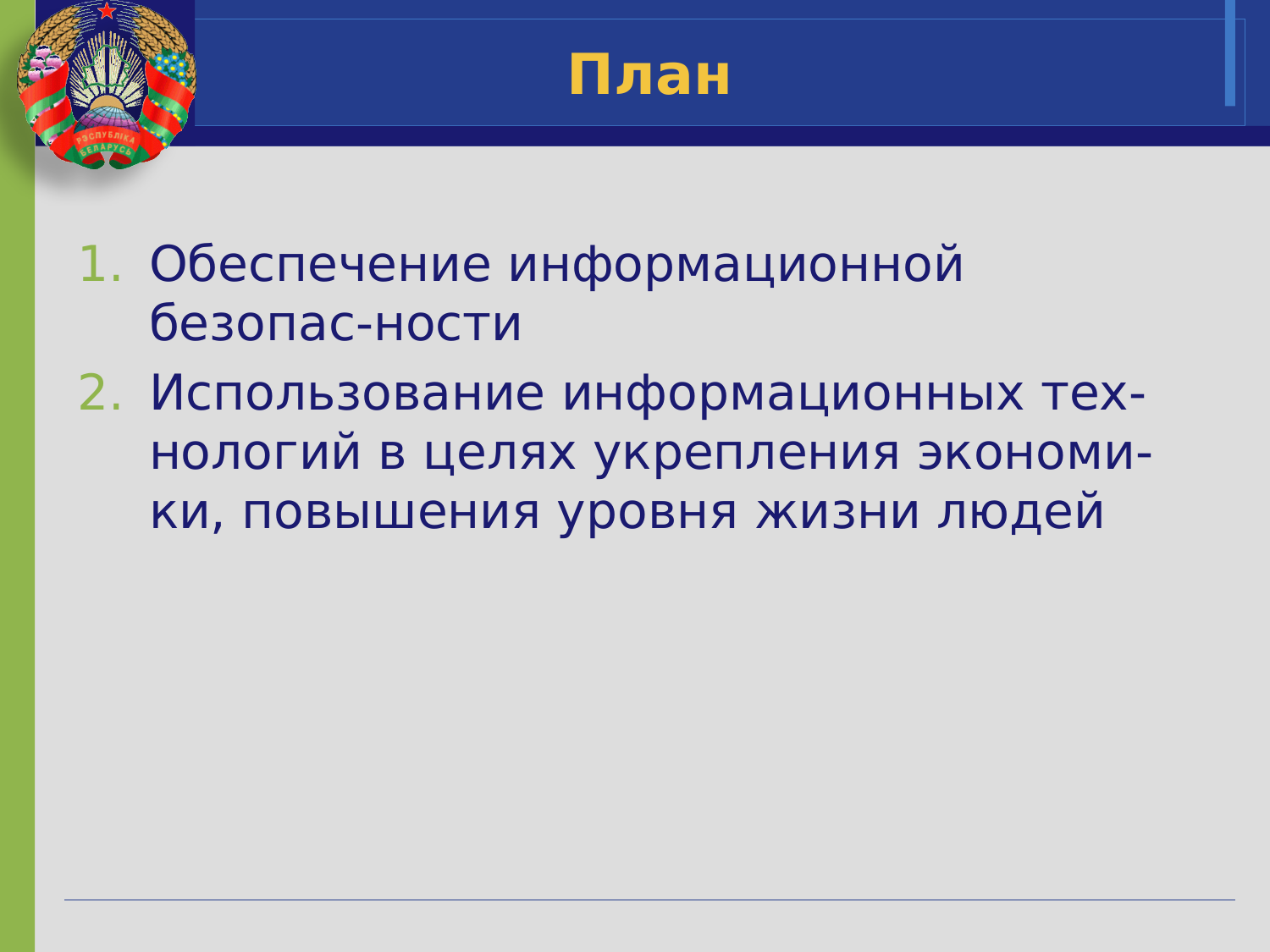

# План
Обеспечение информационной безопас-ности
Использование информационных тех-нологий в целях укрепления экономи-ки, повышения уровня жизни людей